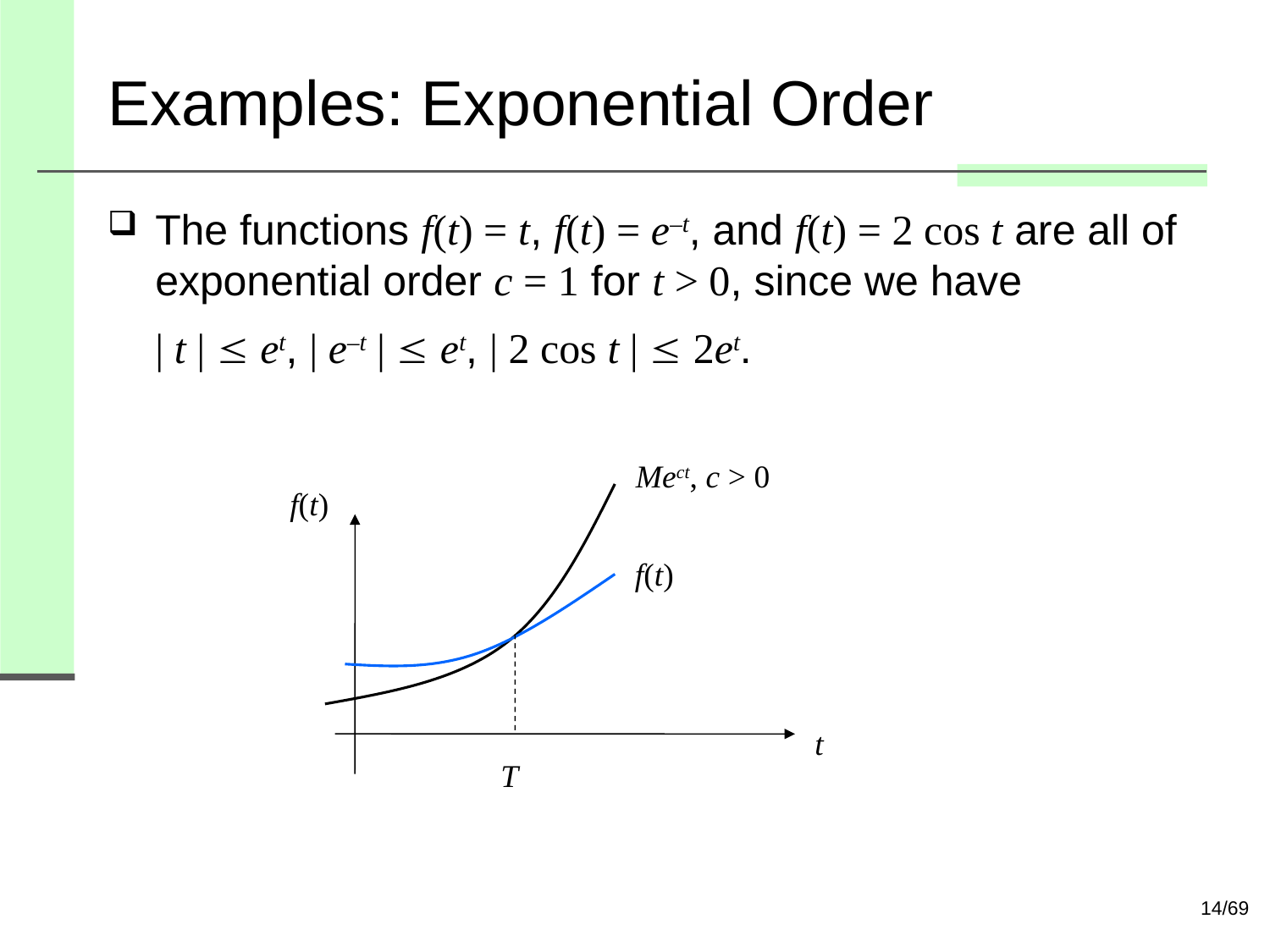

# Examples: Exponential Order
The functions f(t) = t, f(t) = e–t, and f(t) = 2 cos t are all of exponential order c = 1 for t > 0, since we have
| t | ≤ et, | e–t | ≤ et, | 2 cos t | ≤ 2et.
Mect, c > 0
f(t)

f(t)

t

T
14